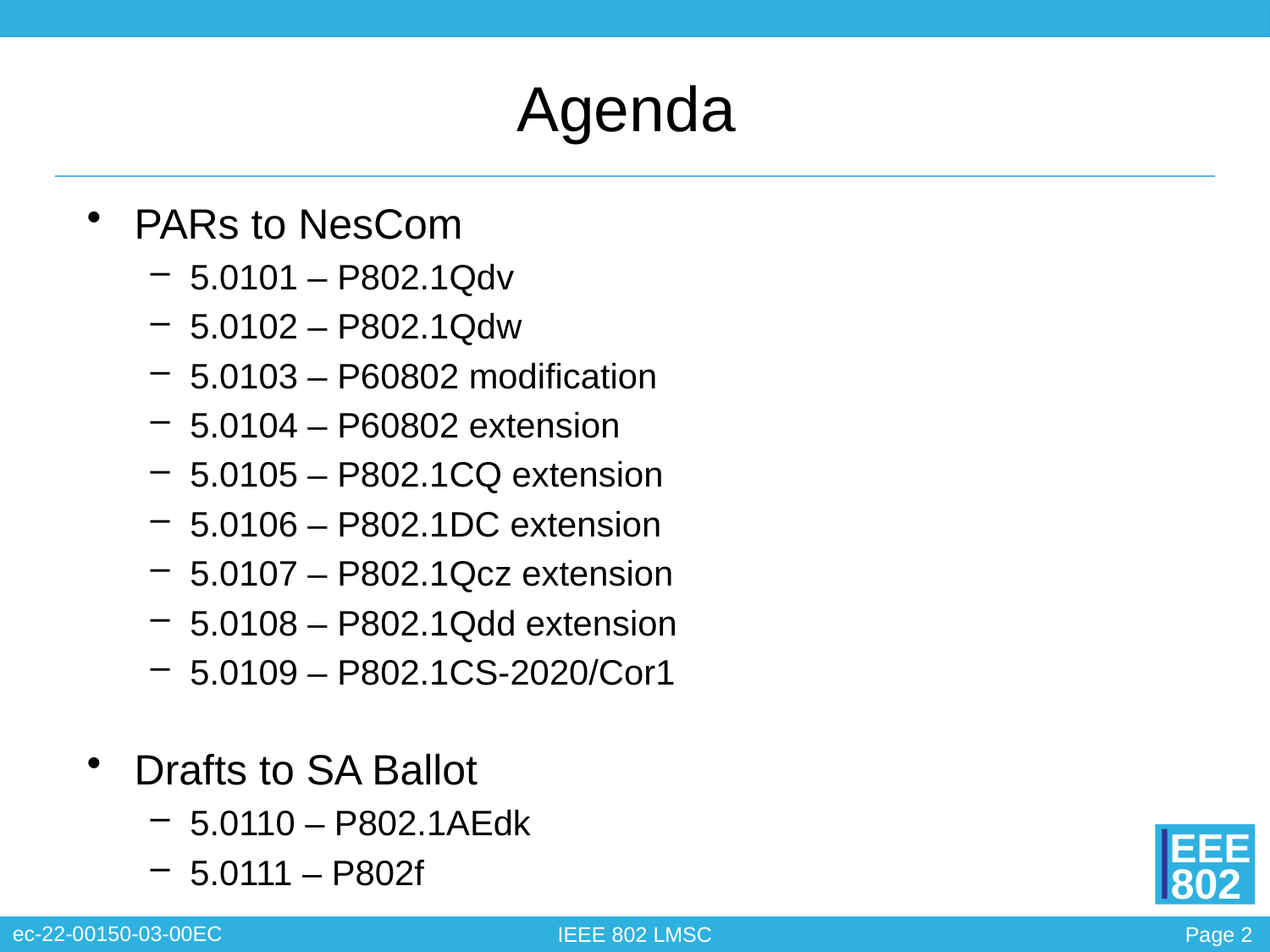

# Agenda
PARs to NesCom
5.0101 – P802.1Qdv
5.0102 – P802.1Qdw
5.0103 – P60802 modification
5.0104 – P60802 extension
5.0105 – P802.1CQ extension
5.0106 – P802.1DC extension
5.0107 – P802.1Qcz extension
5.0108 – P802.1Qdd extension
5.0109 – P802.1CS-2020/Cor1
Drafts to SA Ballot
5.0110 – P802.1AEdk
5.0111 – P802f